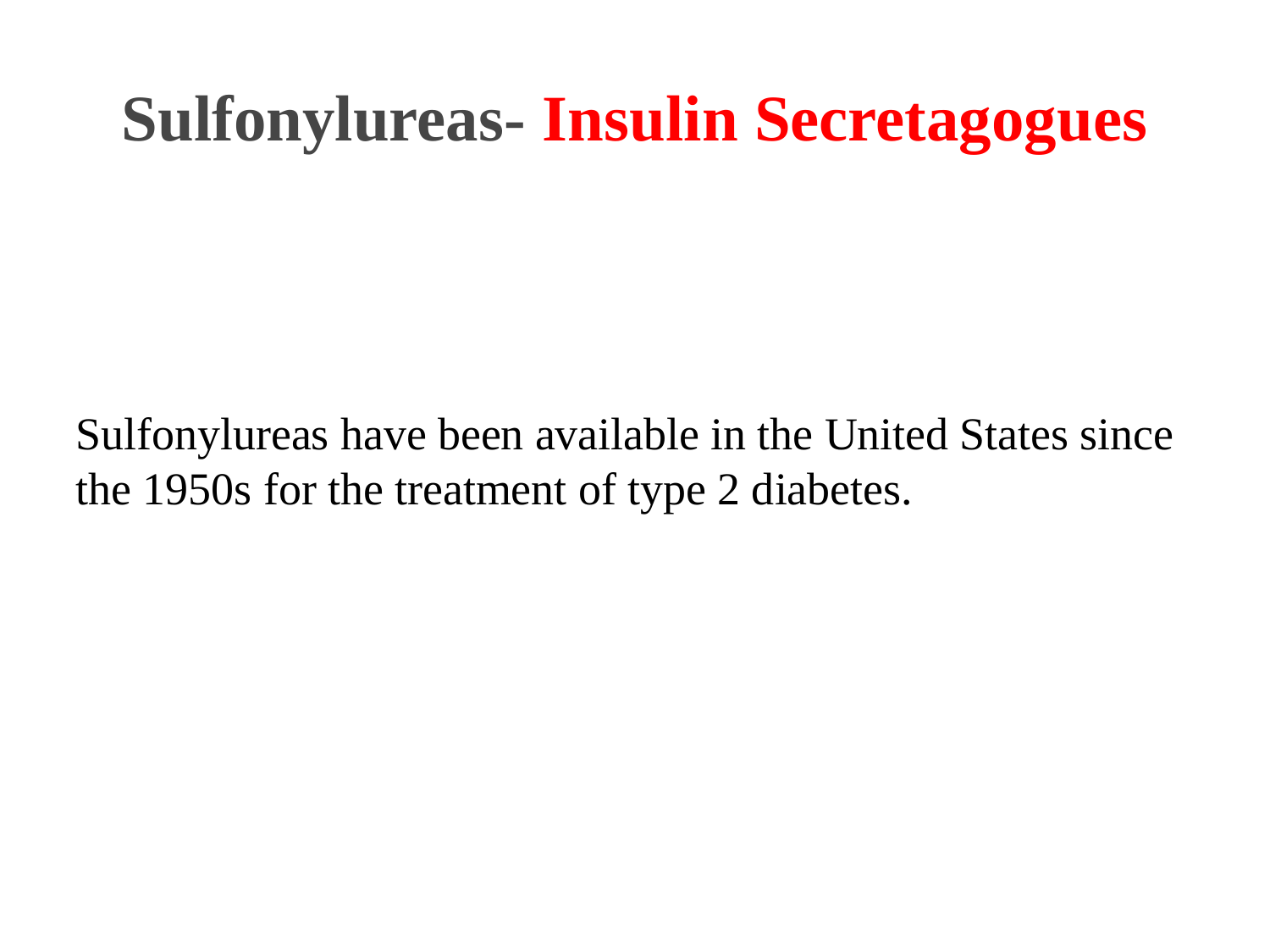

# Sulfonylureas- Insulin Secretagogues

Sulfonylureas have been available in the United States since the 1950s for the treatment of type 2 diabetes.